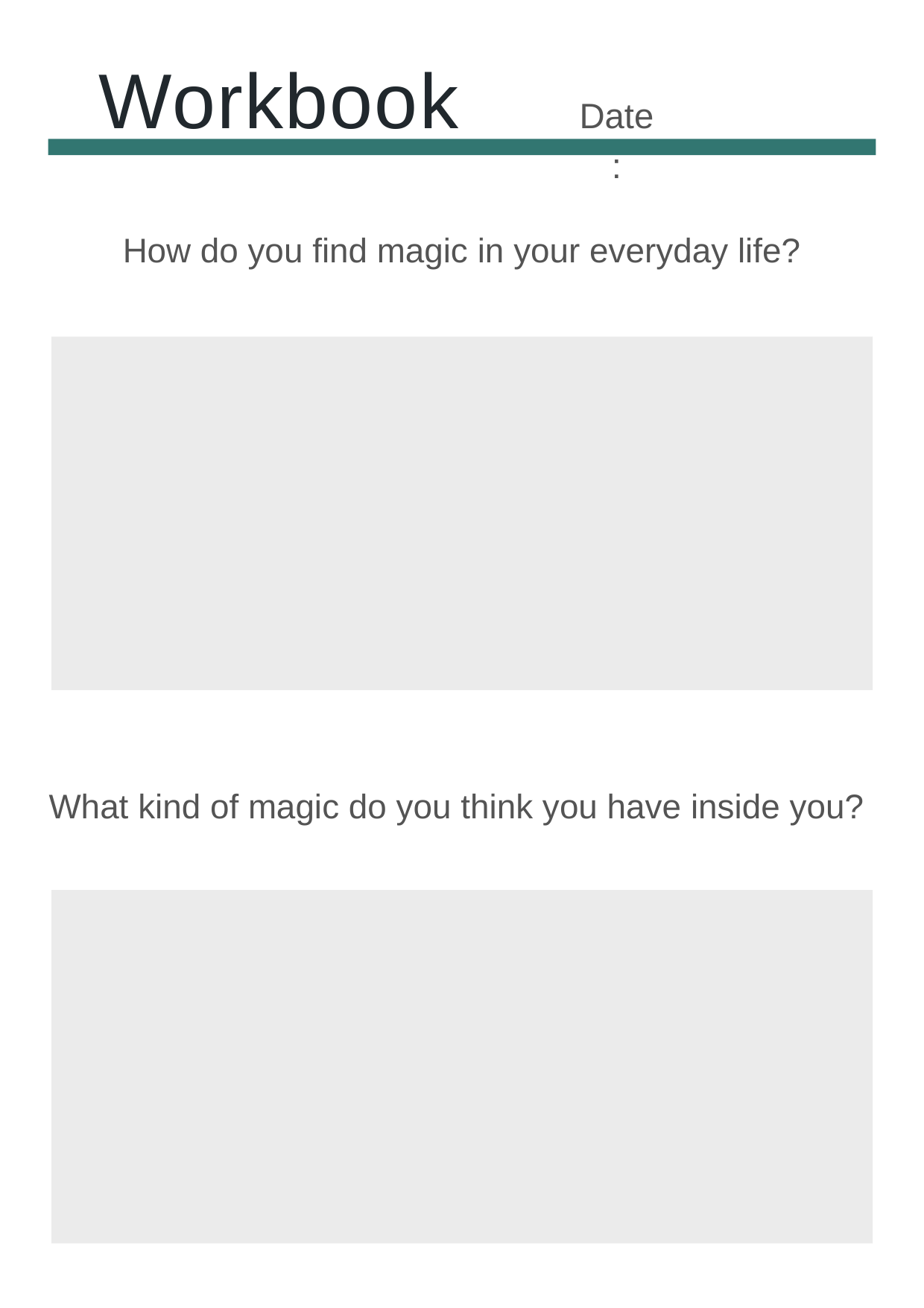

Workbook
Date:

How do you find magic in your everyday life?

What kind of magic do you think you have inside you?